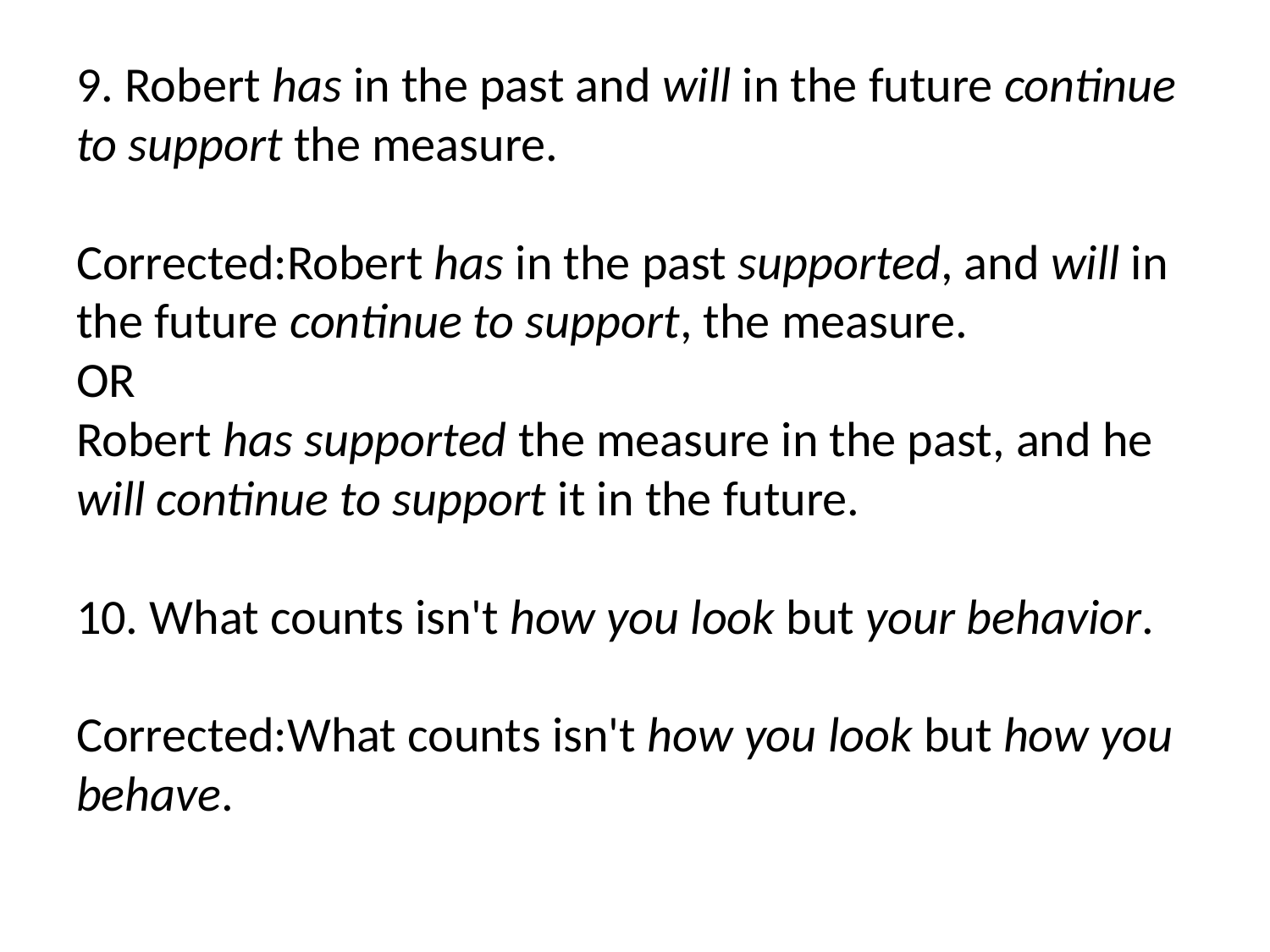

# 9. Robert has in the past and will in the future continue to support the measure. Corrected:Robert has in the past supported, and will in the future continue to support, the measure. OR Robert has supported the measure in the past, and he will continue to support it in the future. 10. What counts isn't how you look but your behavior. Corrected:What counts isn't how you look but how you behave.